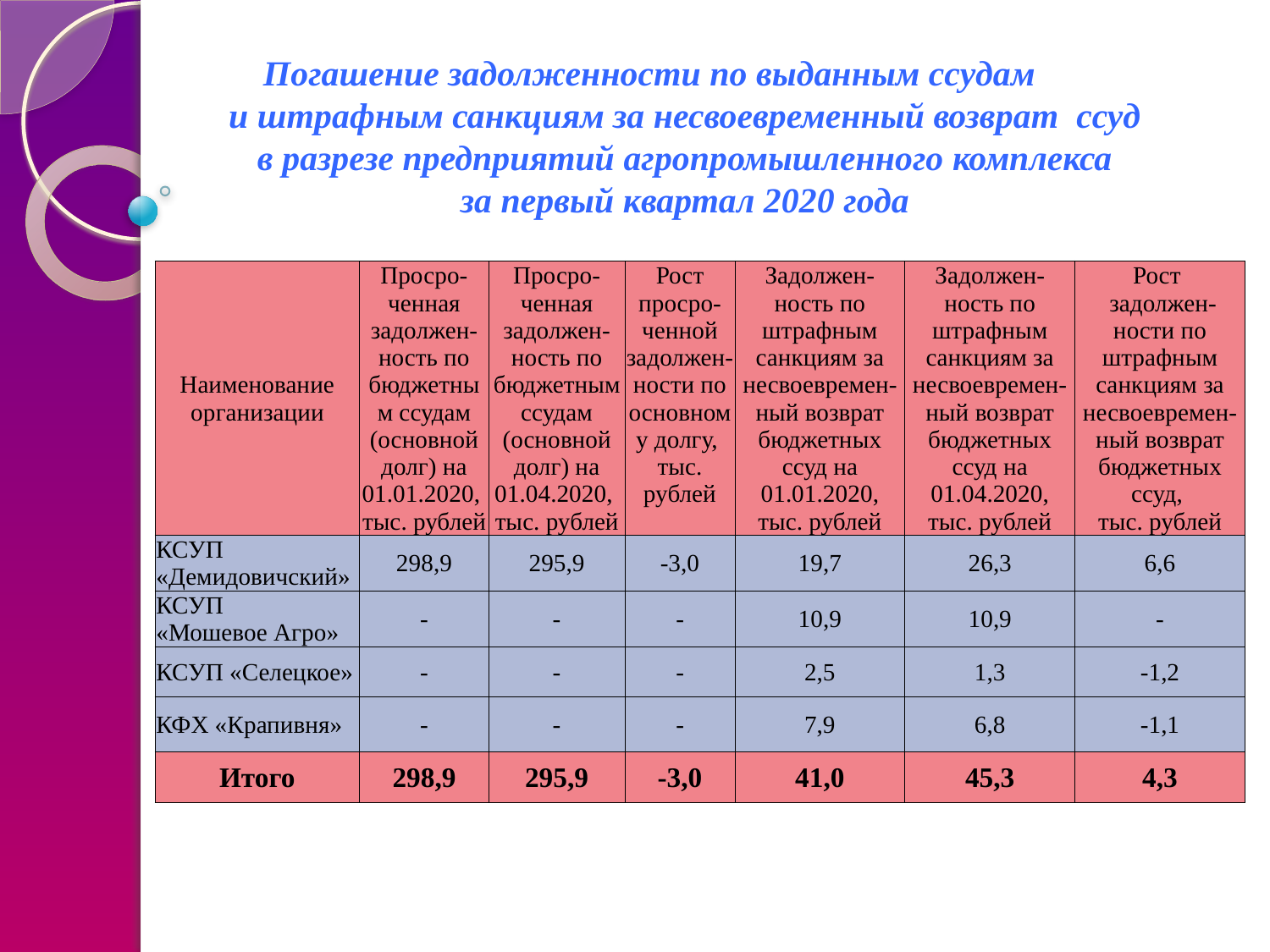

# Погашение задолженности по выданным ссудам и штрафным санкциям за несвоевременный возврат  ссуд в разрезе предприятий агропромышленного комплекса за первый квартал 2020 года
| Наименование организации | Просро-ченная задолжен-ность по бюджетным ссудам (основной долг) на 01.01.2020, тыс. рублей | Просро-ченная задолжен-ность по бюджетным ссудам (основной долг) на 01.04.2020, тыс. рублей | Рост просро-ченной задолжен-ности по основному долгу, тыс. рублей | Задолжен-ность по штрафным санкциям за несвоевремен-ный возврат бюджетных ссуд на 01.01.2020, тыс. рублей | Задолжен-ность по штрафным санкциям за несвоевремен-ный возврат бюджетных ссуд на 01.04.2020, тыс. рублей | Рост задолжен-ности по штрафным санкциям за несвоевремен-ный возврат бюджетных ссуд, тыс. рублей |
| --- | --- | --- | --- | --- | --- | --- |
| КСУП «Демидовичский» | 298,9 | 295,9 | -3,0 | 19,7 | 26,3 | 6,6 |
| КСУП «Мошевое Агро» | - | - | - | 10,9 | 10,9 | - |
| КСУП «Селецкое» | - | - | - | 2,5 | 1,3 | -1,2 |
| КФХ «Крапивня» | - | - | - | 7,9 | 6,8 | -1,1 |
| Итого | 298,9 | 295,9 | -3,0 | 41,0 | 45,3 | 4,3 |